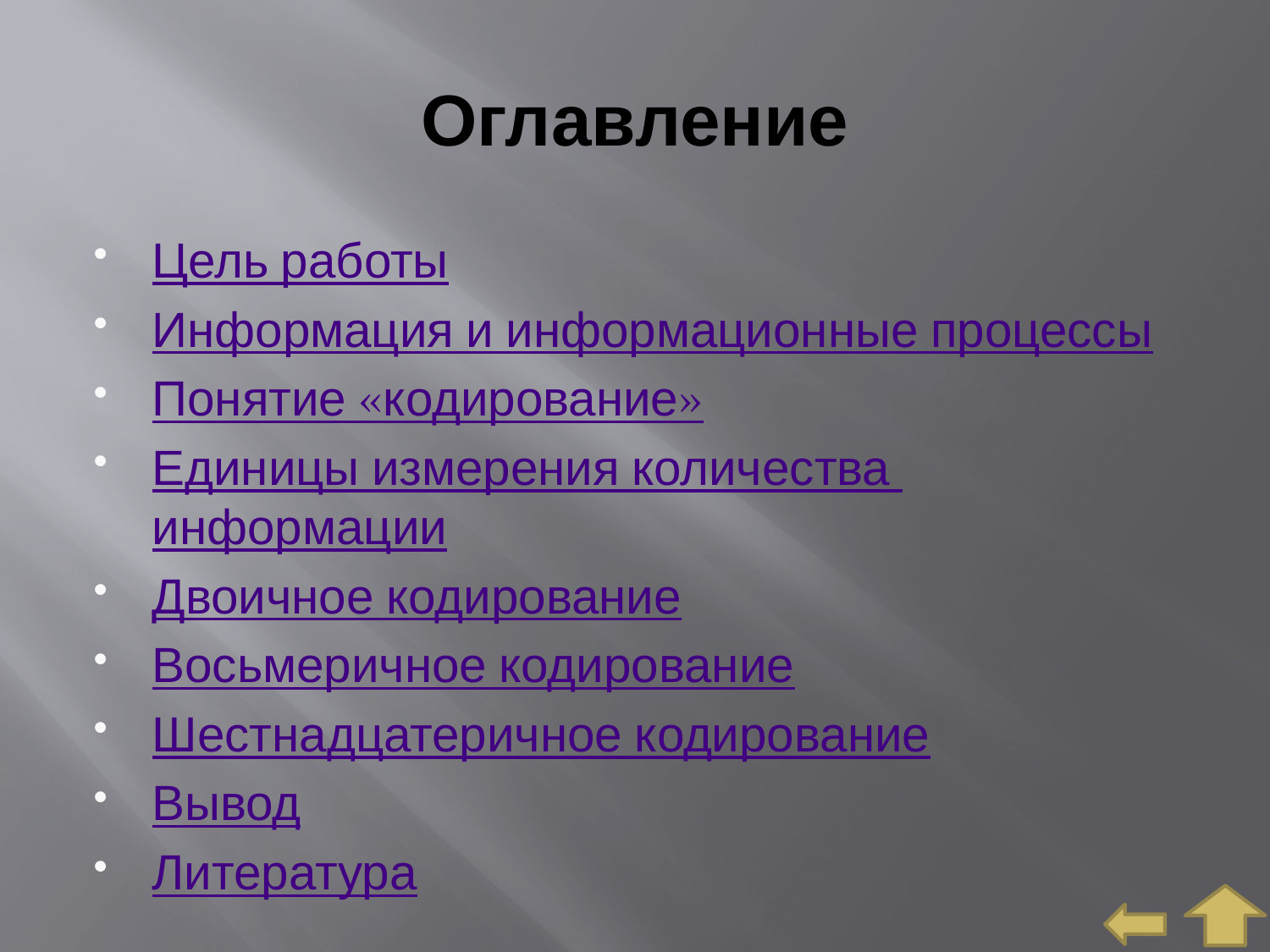

# Оглавление
Цель работы
Информация и информационные процессы
Понятие «кодирование»
Единицы измерения количества информации
Двоичное кодирование
Восьмеричное кодирование
Шестнадцатеричное кодирование
Вывод
Литература